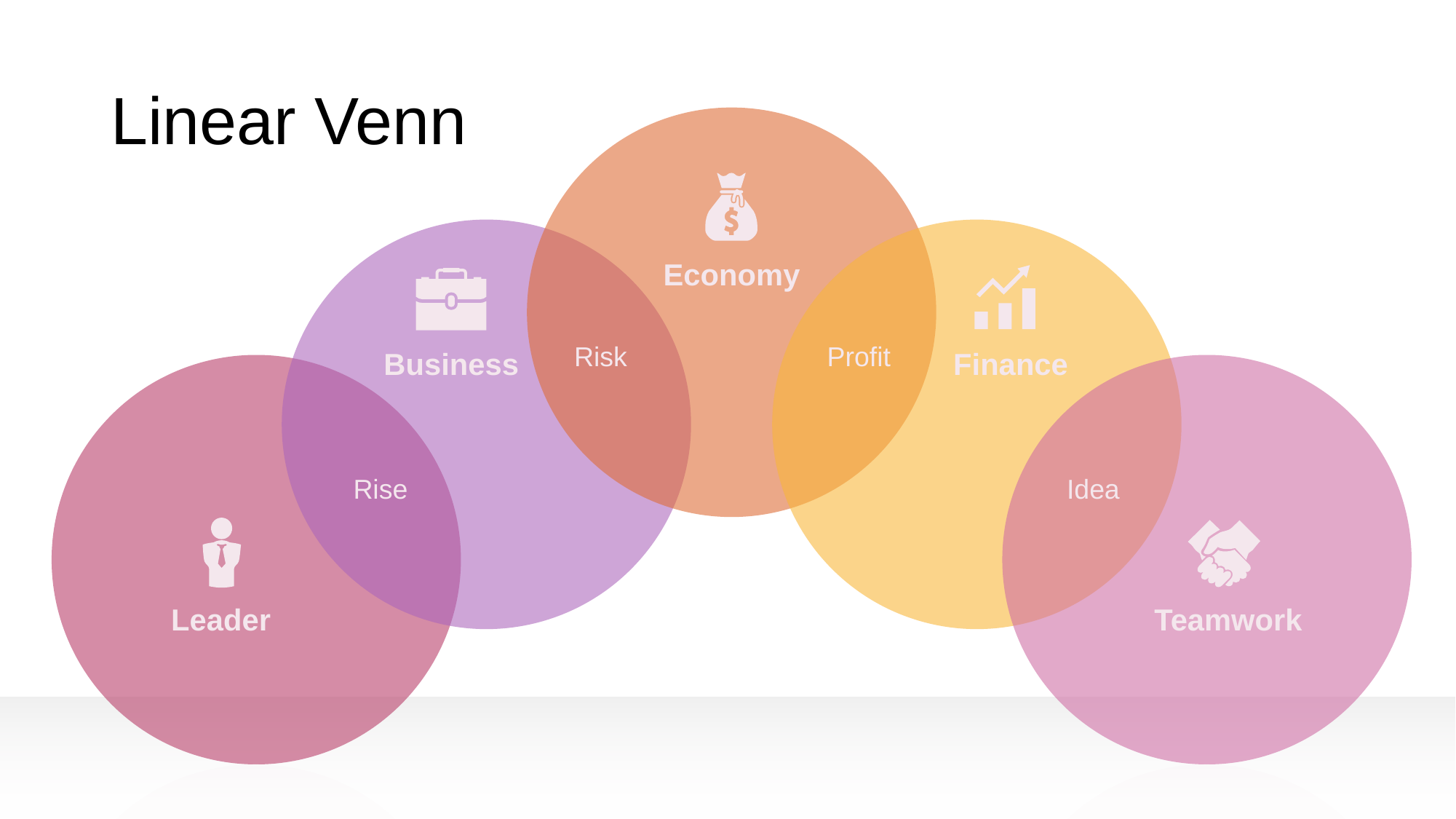

# Linear Venn

Economy

Risk
Profit
Business
Finance

Idea
Rise

Leader
Teamwork